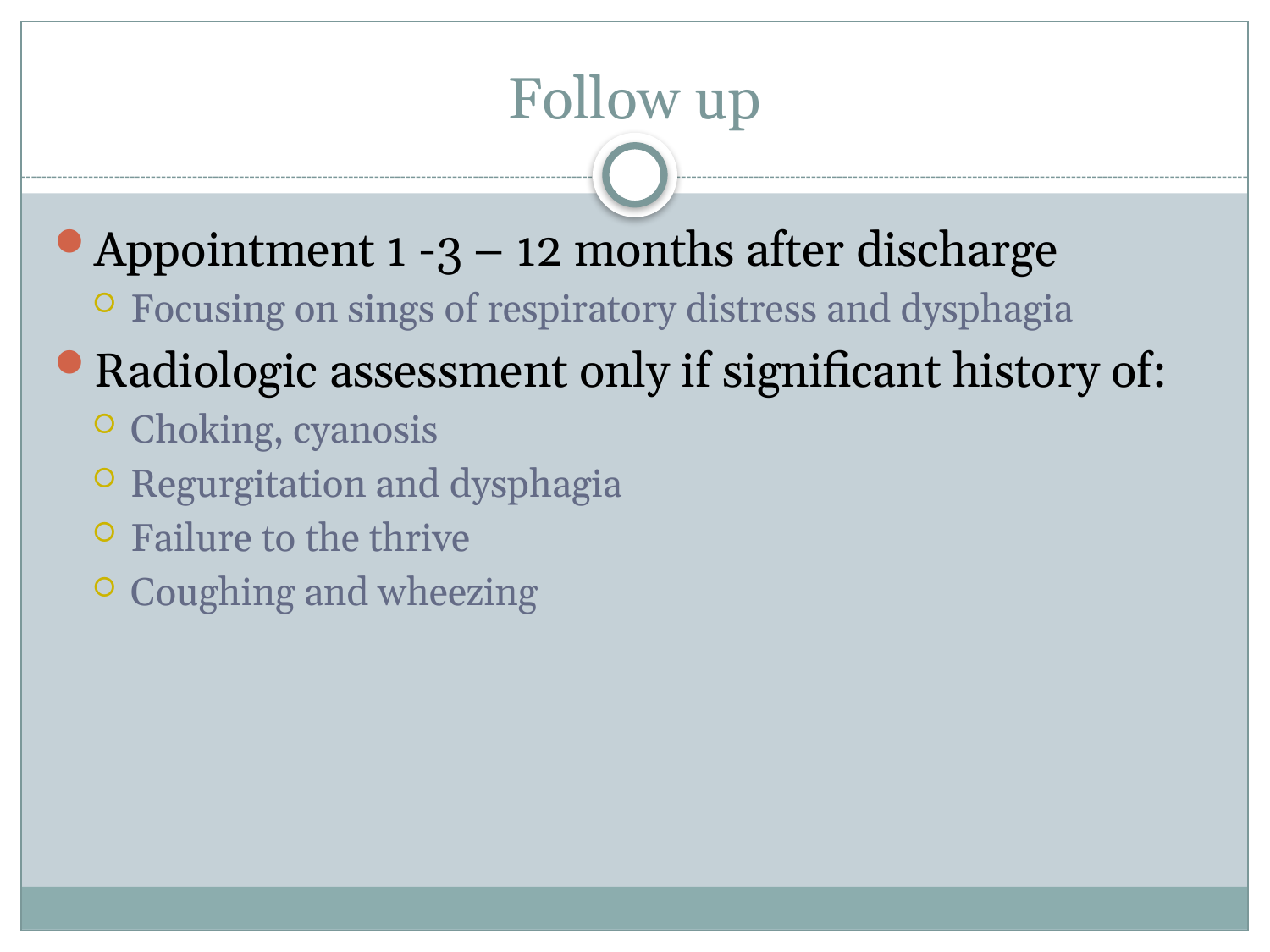

# Follow up
Appointment 1 -3 – 12 months after discharge
Focusing on sings of respiratory distress and dysphagia
Radiologic assessment only if significant history of:
Choking, cyanosis
Regurgitation and dysphagia
Failure to the thrive
Coughing and wheezing